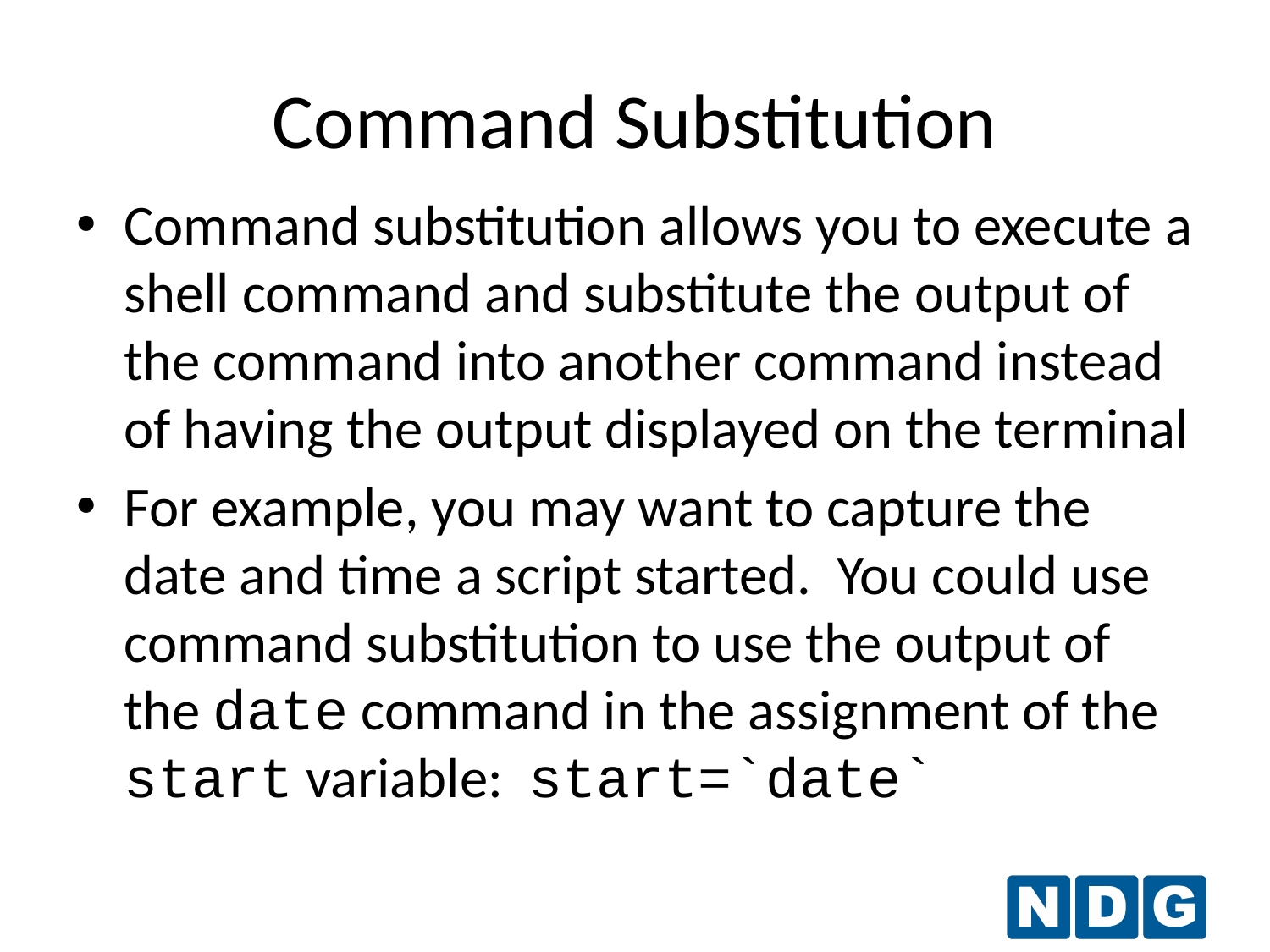

Command Substitution
Command substitution allows you to execute a shell command and substitute the output of the command into another command instead of having the output displayed on the terminal
For example, you may want to capture the date and time a script started.  You could use command substitution to use the output of the date command in the assignment of the start variable:  start=`date`